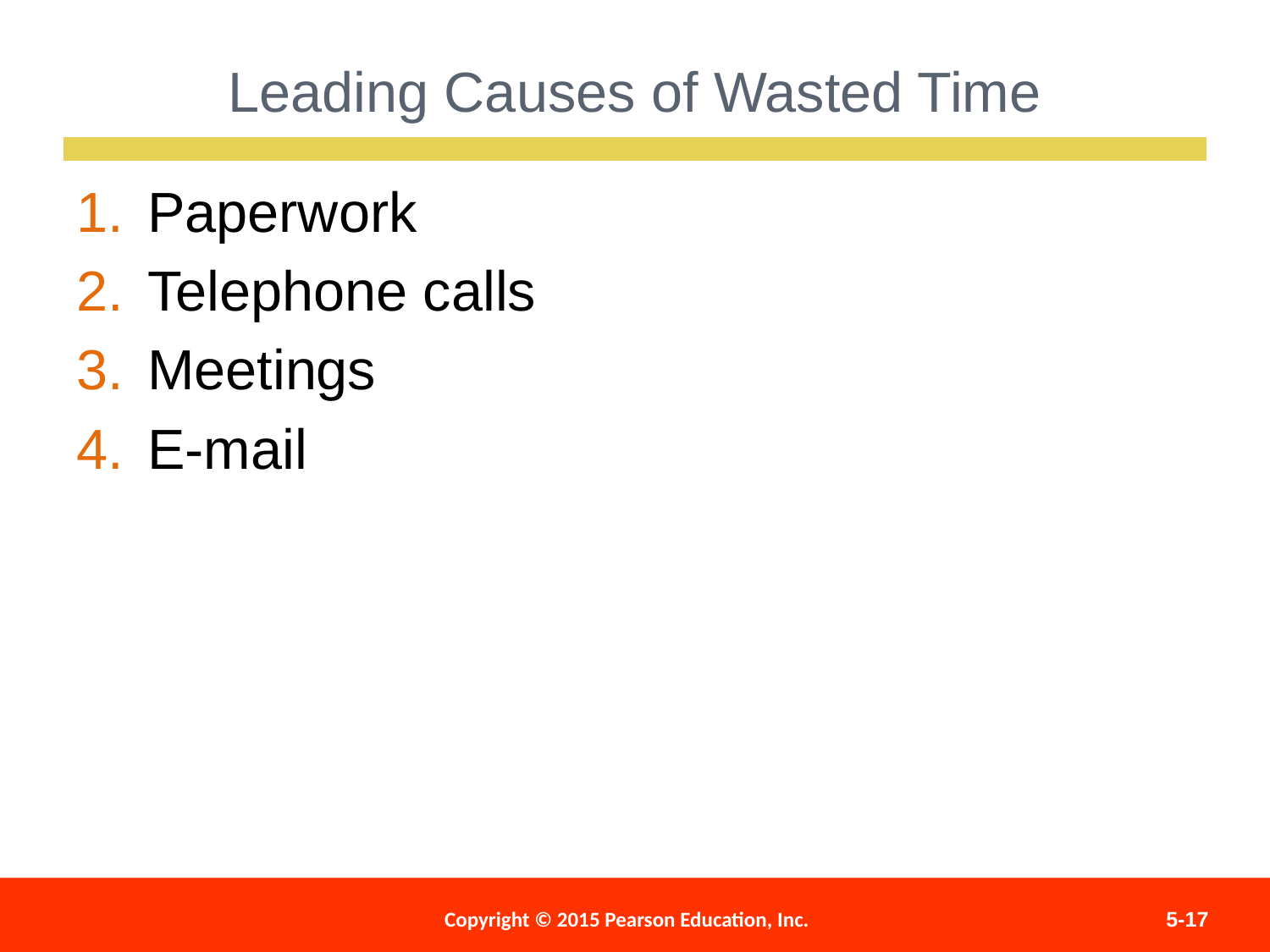

Leading Causes of Wasted Time
Paperwork
Telephone calls
Meetings
E-mail